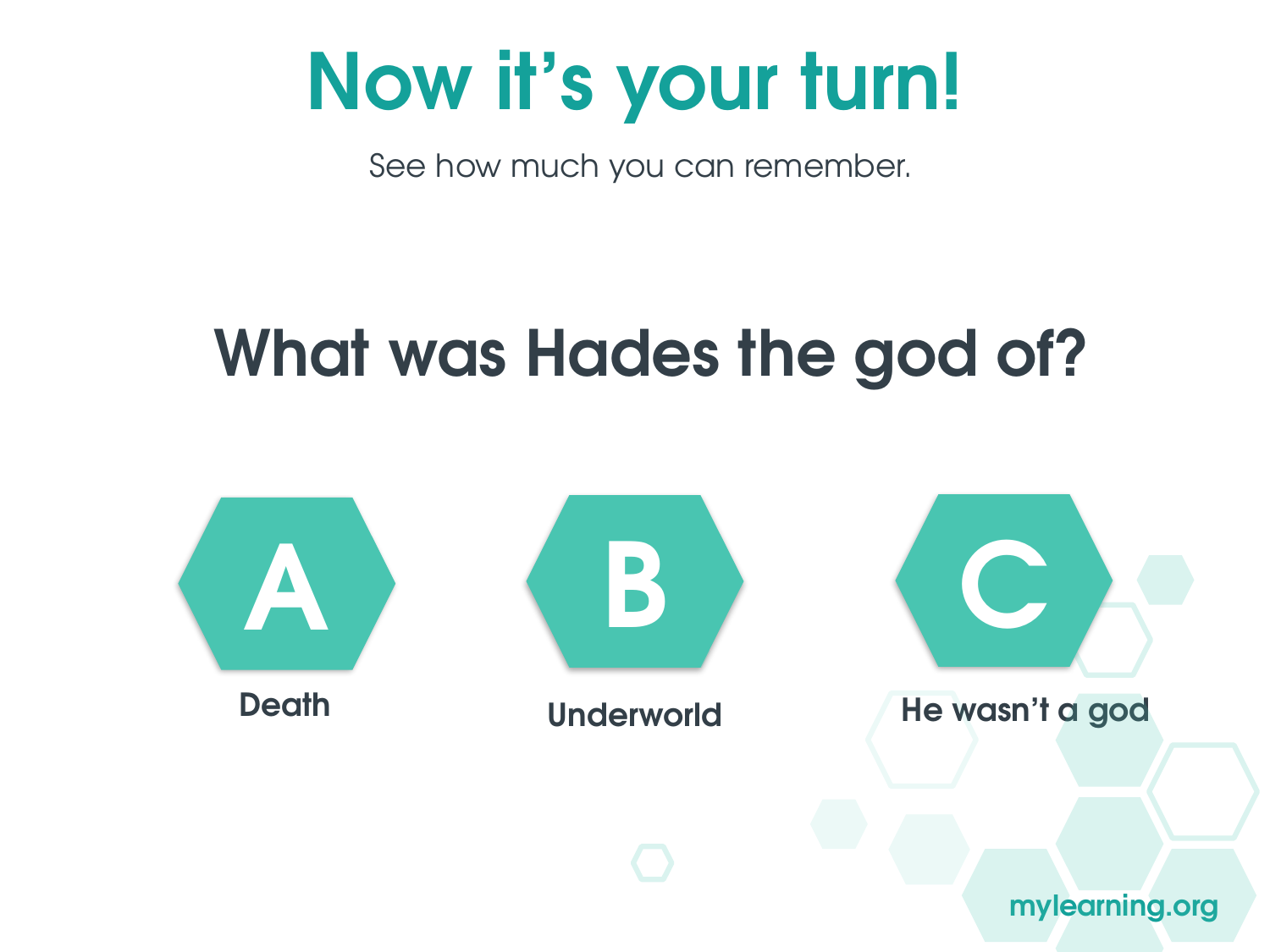

Now it’s your turn!
See how much you can remember.
What was Hades the god of?
C
B
A

mylearning.org
Death
He wasn’t a god
Underworld